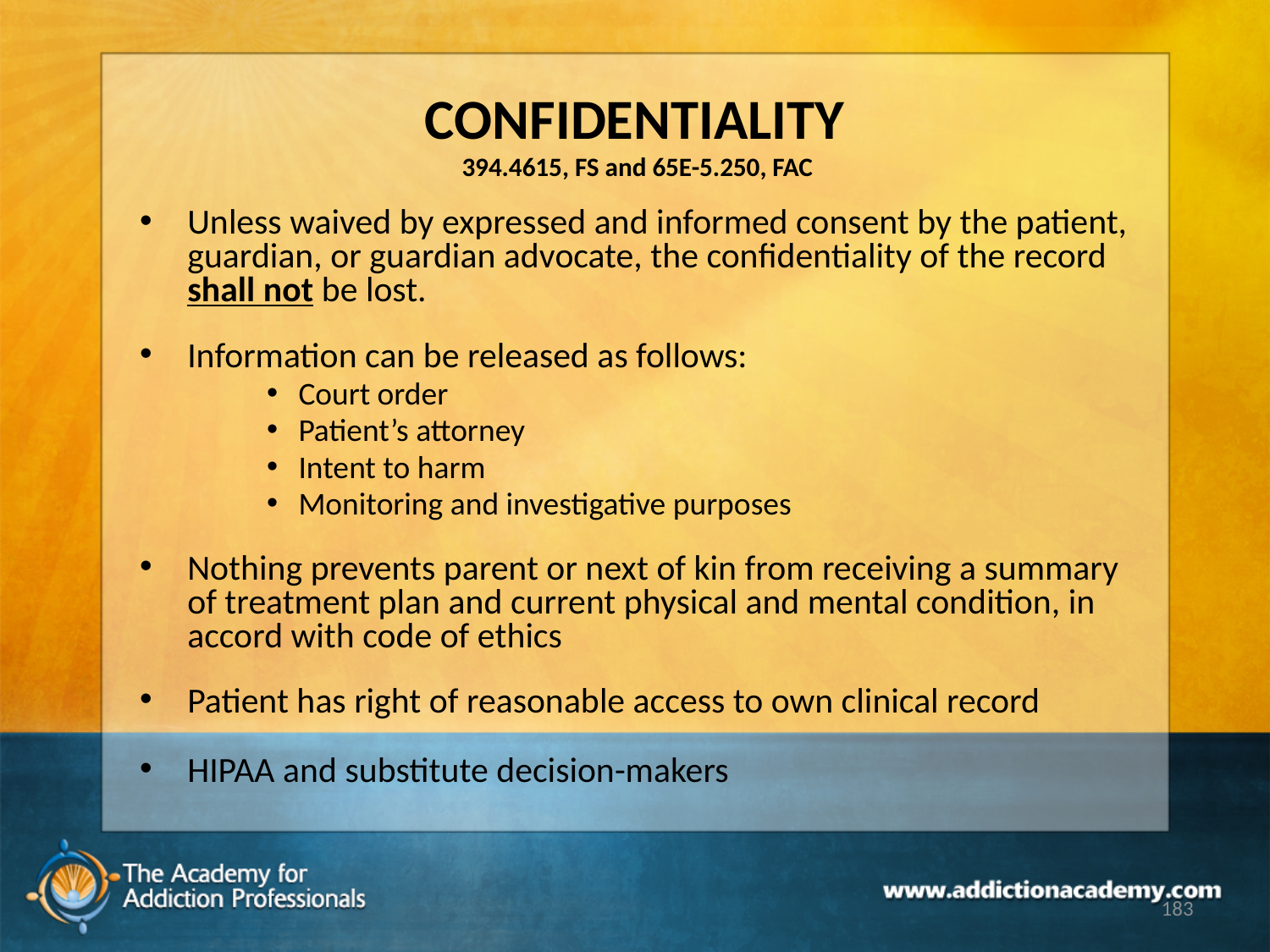

# CONFIDENTIALITY 394.4615, FS and 65E-5.250, FAC
Unless waived by expressed and informed consent by the patient, guardian, or guardian advocate, the confidentiality of the record shall not be lost.

Information can be released as follows:
Court order
Patient’s attorney
Intent to harm
Monitoring and investigative purposes

Nothing prevents parent or next of kin from receiving a summary of treatment plan and current physical and mental condition, in accord with code of ethics

Patient has right of reasonable access to own clinical record

HIPAA and substitute decision-makers
183